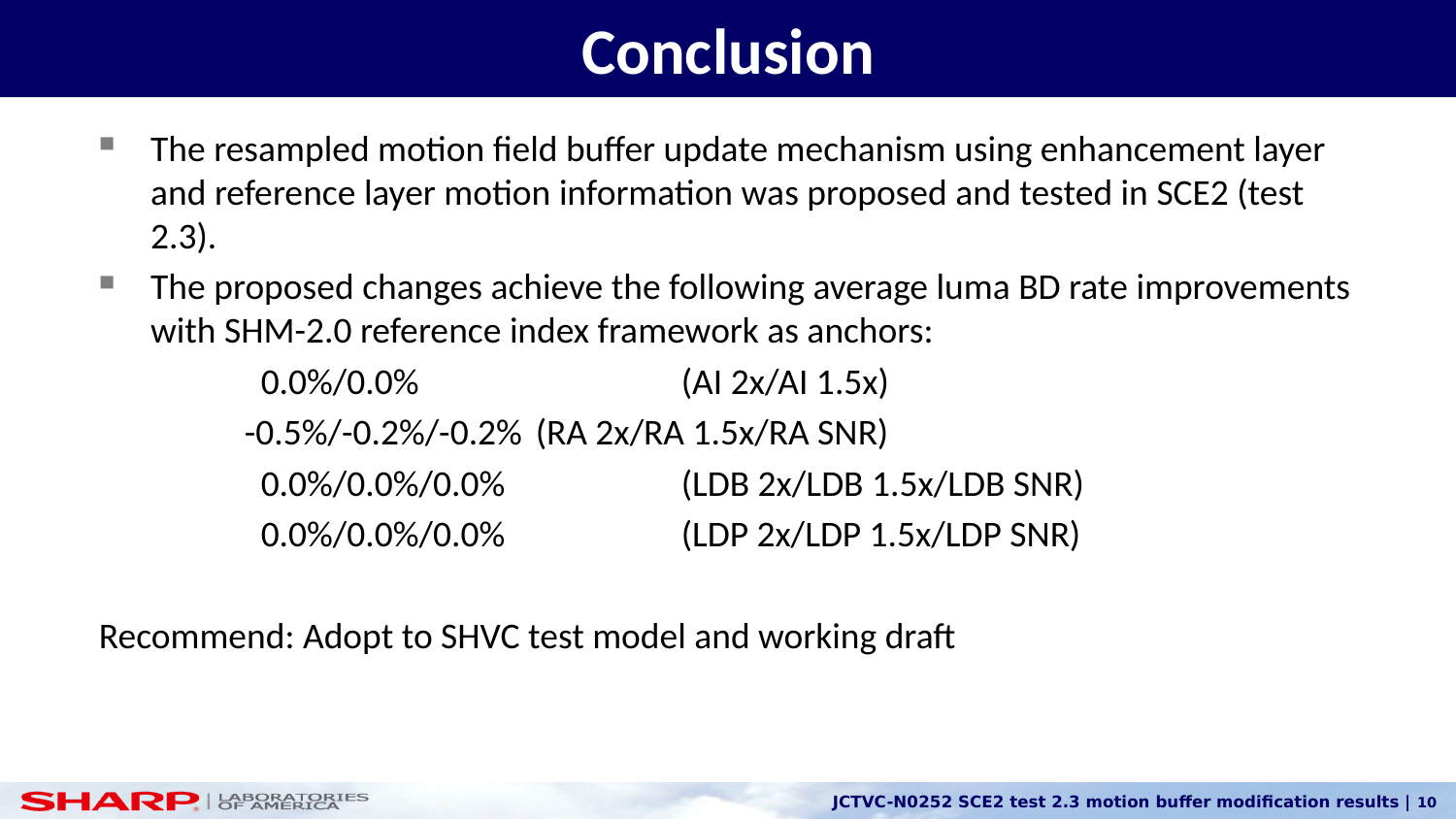

# Conclusion
The resampled motion field buffer update mechanism using enhancement layer and reference layer motion information was proposed and tested in SCE2 (test 2.3).
The proposed changes achieve the following average luma BD rate improvements with SHM-2.0 reference index framework as anchors:
	  0.0%/0.0%		(AI 2x/AI 1.5x)
	-0.5%/-0.2%/-0.2% 	(RA 2x/RA 1.5x/RA SNR)
	  0.0%/0.0%/0.0%		(LDB 2x/LDB 1.5x/LDB SNR)
	  0.0%/0.0%/0.0%		(LDP 2x/LDP 1.5x/LDP SNR)

Recommend: Adopt to SHVC test model and working draft